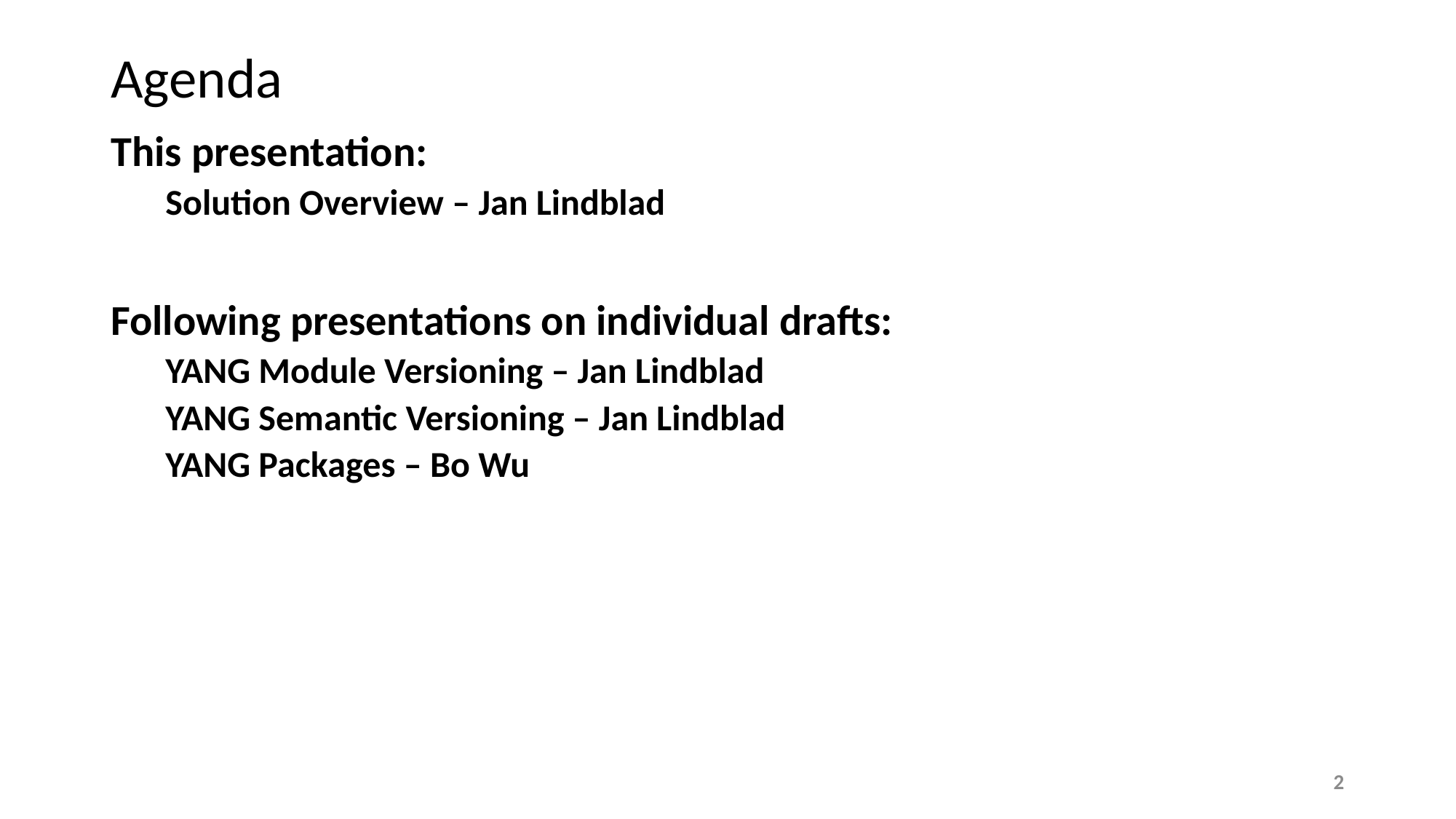

# Agenda
This presentation:
Solution Overview – Jan Lindblad

Following presentations on individual drafts:
YANG Module Versioning – Jan Lindblad
YANG Semantic Versioning – Jan Lindblad
YANG Packages – Bo Wu
2